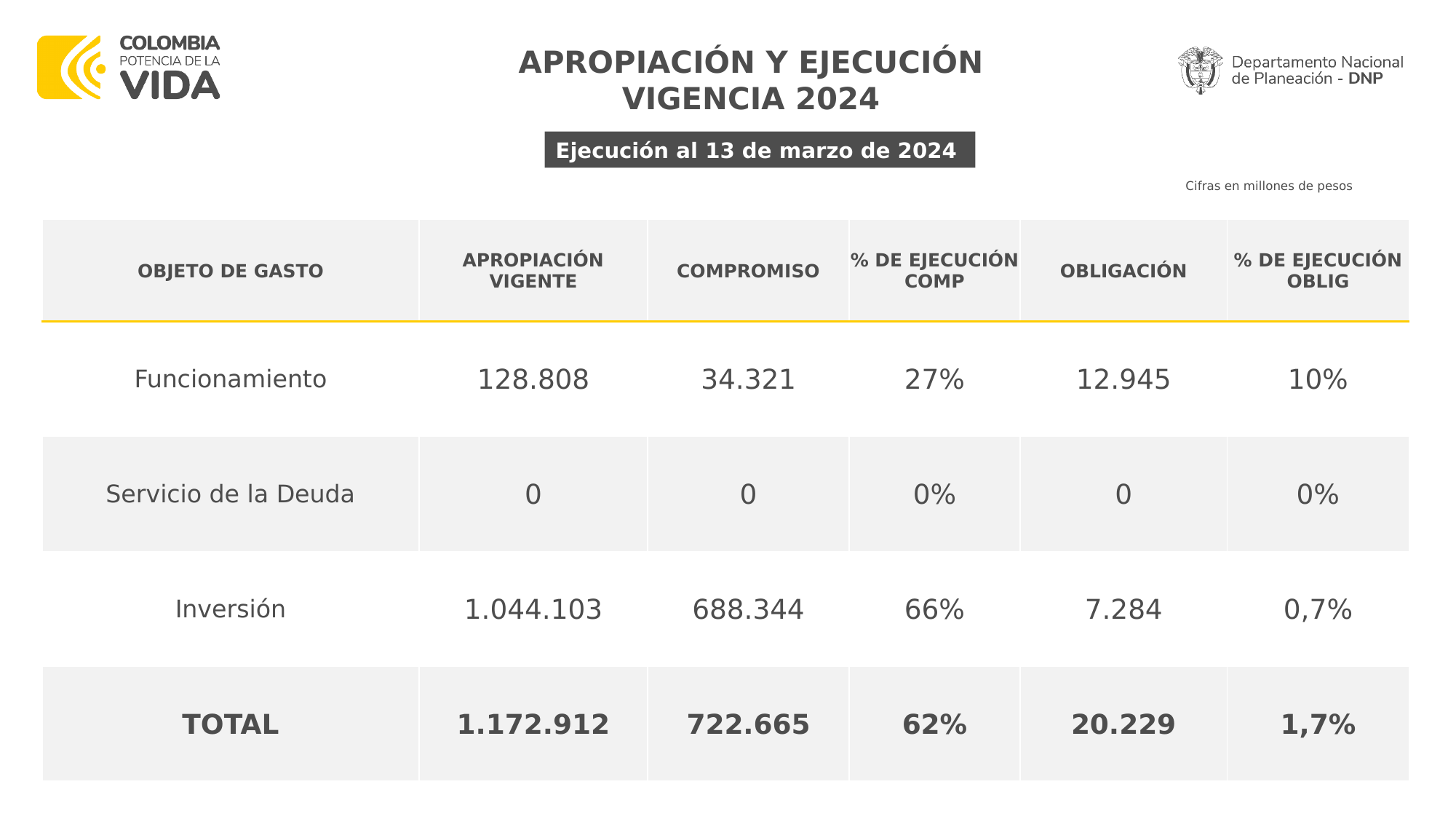

APROPIACIÓN Y EJECUCIÓN
VIGENCIA 2024
Ejecución al 13 de marzo de 2024
Cifras en millones de pesos
| OBJETO DE GASTO | APROPIACIÓN VIGENTE | COMPROMISO | % DE EJECUCIÓN COMP | OBLIGACIÓN | % DE EJECUCIÓN OBLIG |
| --- | --- | --- | --- | --- | --- |
| Funcionamiento | 128.808 | 34.321 | 27% | 12.945 | 10% |
| Servicio de la Deuda | 0 | 0 | 0% | 0 | 0% |
| Inversión | 1.044.103 | 688.344 | 66% | 7.284 | 0,7% |
| TOTAL | 1.172.912 | 722.665 | 62% | 20.229 | 1,7% |